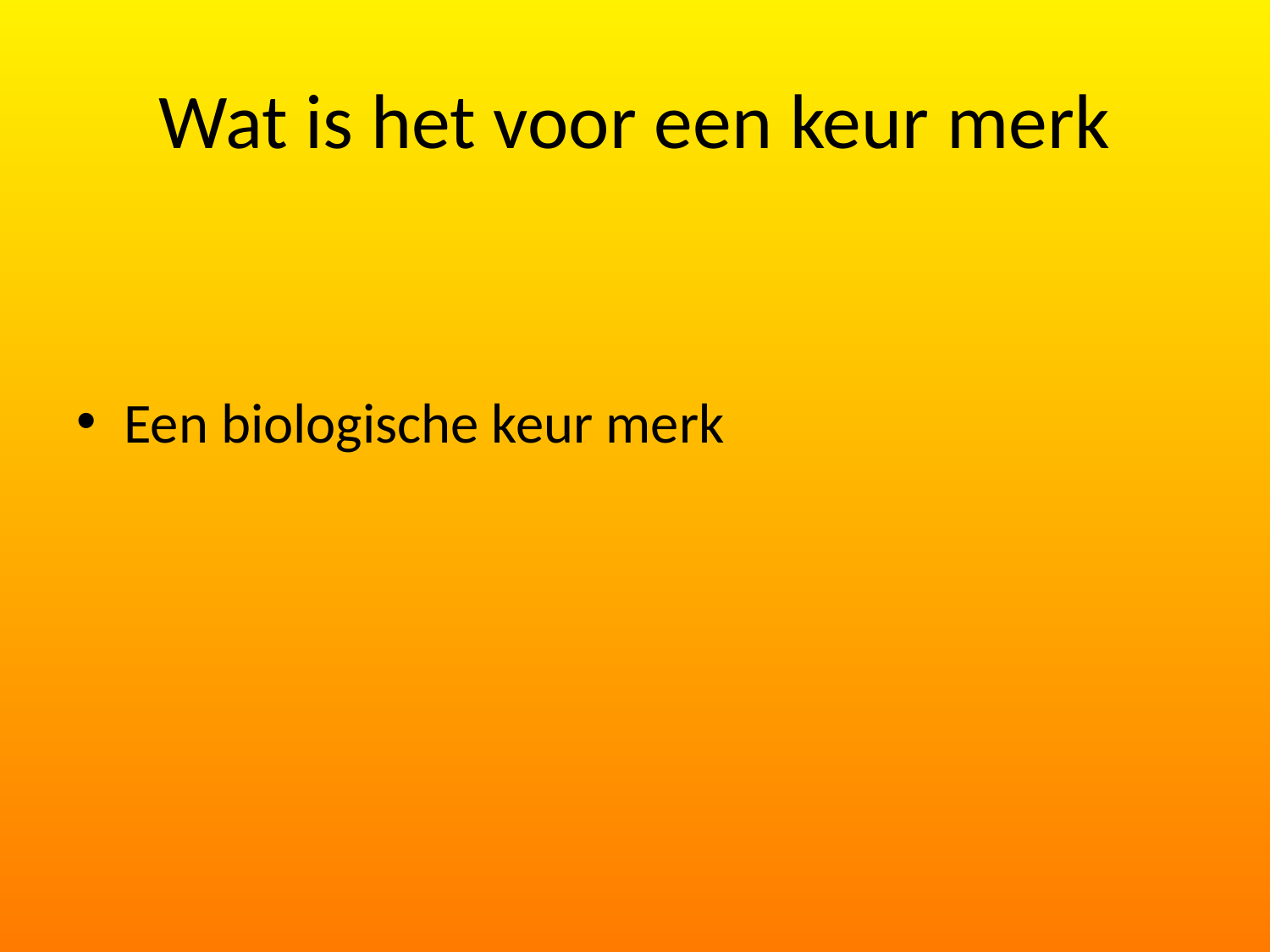

# Wat is het voor een keur merk

Een biologische keur merk